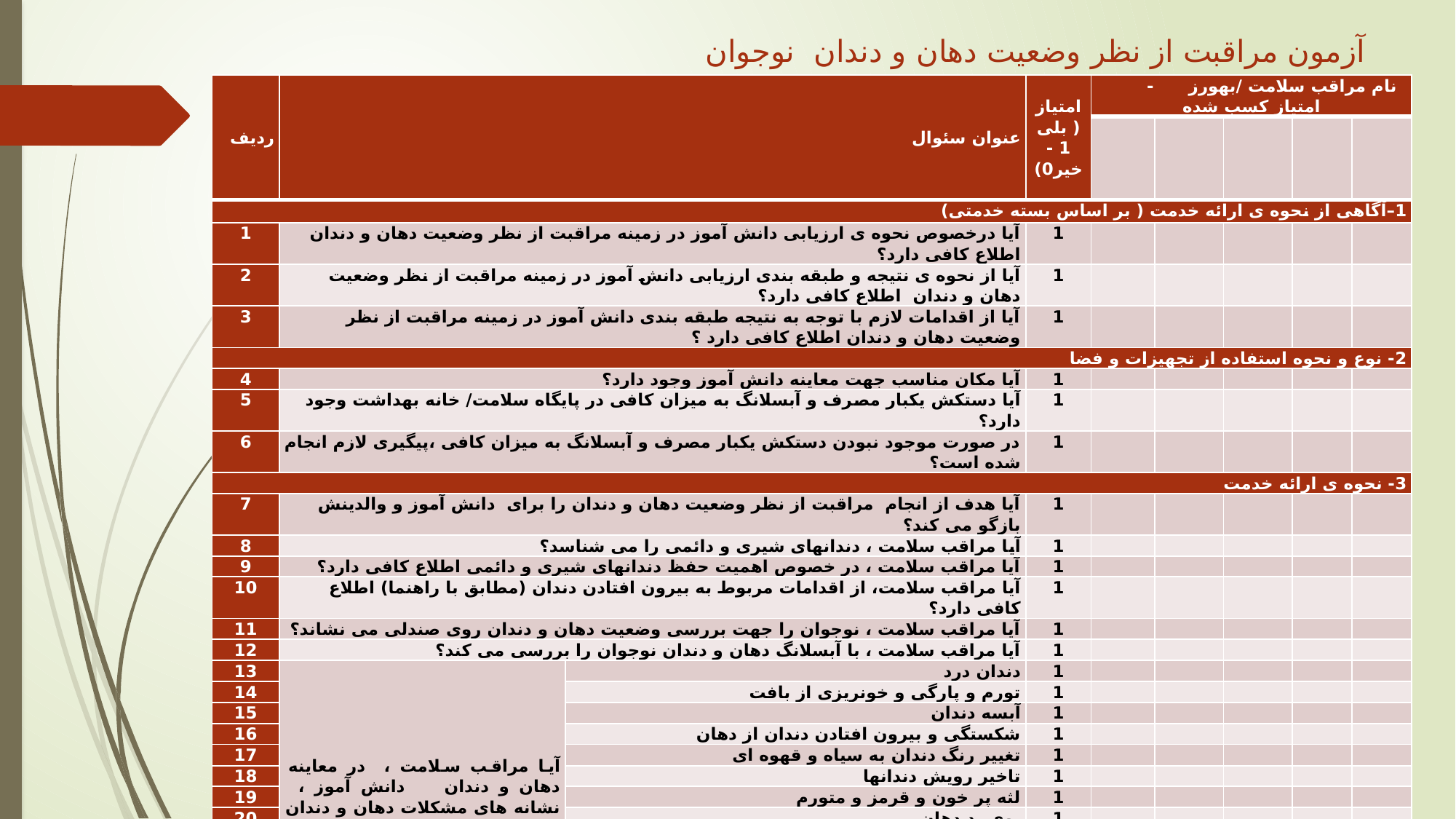

# آزمون مراقبت از نظر وضعیت دهان و دندان  نوجوان
| ردیف | عنوان سئوال |  | امتیاز ( بلی1 -خیر0) | نام مراقب سلامت /بهورز - امتیاز کسب شده |  |  |  |  |
| --- | --- | --- | --- | --- | --- | --- | --- | --- |
|  |  |  |  |  |  |  |  |  |
| 1–آگاهی از نحوه ی ارائه خدمت ( بر اساس بسته خدمتی) |  |  |  |  |  |  |  |  |
| 1 | آیا درخصوص نحوه ی ارزیابی دانش آموز در زمینه مراقبت از نظر وضعیت دهان و دندان اطلاع کافی دارد؟ |  | 1 |  |  |  |  |  |
| 2 | آیا از نحوه ی نتیجه و طبقه بندی ارزیابی دانش آموز در زمینه مراقبت از نظر وضعیت دهان و دندان اطلاع کافی دارد؟ |  | 1 |  |  |  |  |  |
| 3 | آیا از اقدامات لازم با توجه به نتیجه طبقه بندی دانش آموز در زمینه مراقبت از نظر وضعیت دهان و دندان اطلاع کافی دارد ؟ |  | 1 |  |  |  |  |  |
| 2- نوع و نحوه استفاده از تجهیزات و فضا |  |  |  |  |  |  |  |  |
| 4 | آیا مکان مناسب جهت معاینه دانش آموز وجود دارد؟ |  | 1 |  |  |  |  |  |
| 5 | آیا دستکش یکبار مصرف و آبسلانگ به میزان کافی در پایگاه سلامت/ خانه بهداشت وجود دارد؟ |  | 1 |  |  |  |  |  |
| 6 | در صورت موجود نبودن دستکش یکبار مصرف و آبسلانگ به میزان کافی ،پیگیری لازم انجام شده است؟ |  | 1 |  |  |  |  |  |
| 3- نحوه ی ارائه خدمت |  |  |  |  |  |  |  |  |
| 7 | آیا هدف از انجام مراقبت از نظر وضعیت دهان و دندان را برای دانش آموز و والدینش بازگو می کند؟ |  | 1 |  |  |  |  |  |
| 8 | آیا مراقب سلامت ، دندانهای شیری و دائمی را می شناسد؟ |  | 1 |  |  |  |  |  |
| 9 | آیا مراقب سلامت ، در خصوص اهمیت حفظ دندانهای شیری و دائمی اطلاع کافی دارد؟ |  | 1 |  |  |  |  |  |
| 10 | آیا مراقب سلامت، از اقدامات مربوط به بیرون افتادن دندان (مطابق با راهنما) اطلاع کافی دارد؟ |  | 1 |  |  |  |  |  |
| 11 | آیا مراقب سلامت ، نوجوان را جهت بررسی وضعیت دهان و دندان روی صندلی می نشاند؟ |  | 1 |  |  |  |  |  |
| 12 | آیا مراقب سلامت ، با آبسلانگ دهان و دندان نوجوان را بررسی می کند؟ |  | 1 |  |  |  |  |  |
| 13 | آیا مراقب سلامت ، در معاینه دهان و دندان دانش آموز ، نشانه های مشکلات دهان و دندان را بررسی می کند؟ | دندان درد | 1 |  |  |  |  |  |
| 14 |  | تورم و پارگی و خونریزی از بافت | 1 |  |  |  |  |  |
| 15 |  | آبسه دندان | 1 |  |  |  |  |  |
| 16 |  | شکستگی و بیرون افتادن دندان از دهان | 1 |  |  |  |  |  |
| 17 |  | تغییر رنگ دندان به سیاه و قهوه ای | 1 |  |  |  |  |  |
| 18 |  | تاخیر رویش دندانها | 1 |  |  |  |  |  |
| 19 |  | لثه پر خون و قرمز و متورم | 1 |  |  |  |  |  |
| 20 |  | بوی بد دهان | 1 |  |  |  |  |  |
| 21 |  | جرم دندانی | 1 |  |  |  |  |  |
| 22 |  | زخم یا موارد غیرطبیعی در داخل دهان | 1 |  |  |  |  |  |
| 23 |  | وجود ناهنجاری های فکی-دهانی از جمله نامرتبی دندانها | 1 |  |  |  |  |  |
| 24 |  | عادات غلط دهانی | 1 |  |  |  |  |  |